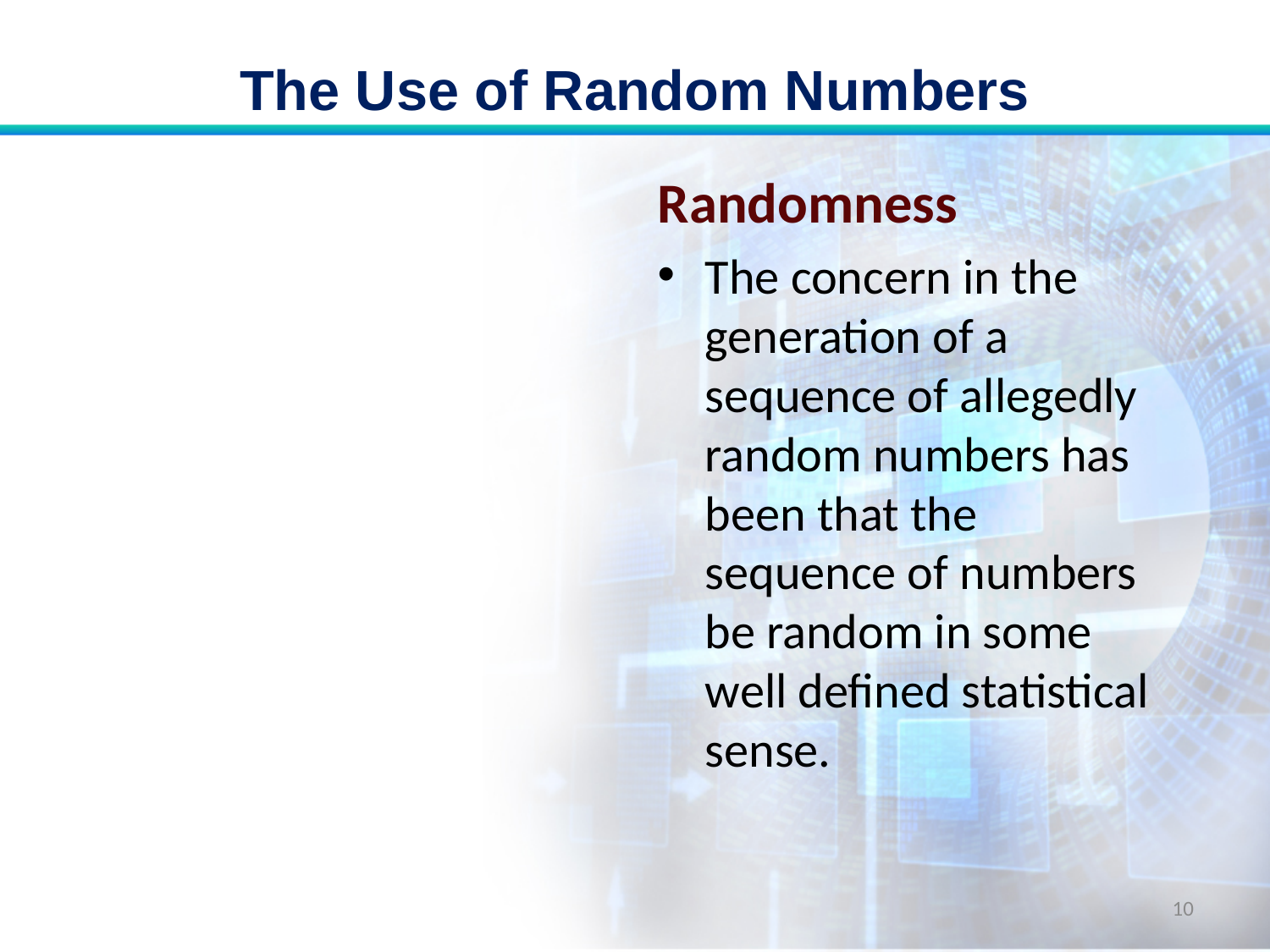

# The Use of Random Numbers
Randomness
The concern in the generation of a sequence of allegedly random numbers has been that the sequence of numbers be random in some well defined statistical sense.

10